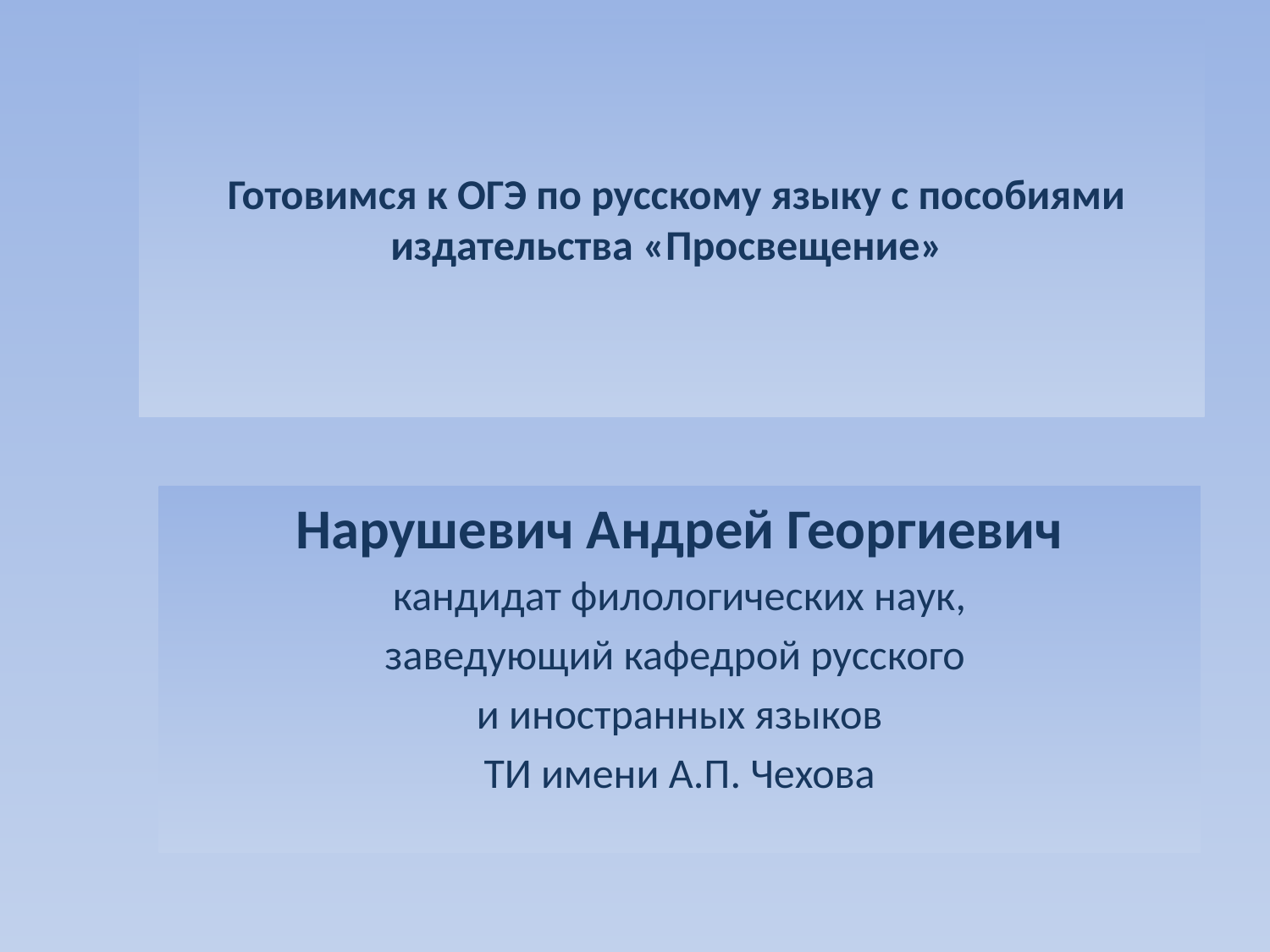

# Готовимся к ОГЭ по русскому языку с пособиями издательства «Просвещение»
Нарушевич Андрей Георгиевич
кандидат филологических наук,
заведующий кафедрой русского
и иностранных языков
ТИ имени А.П. Чехова